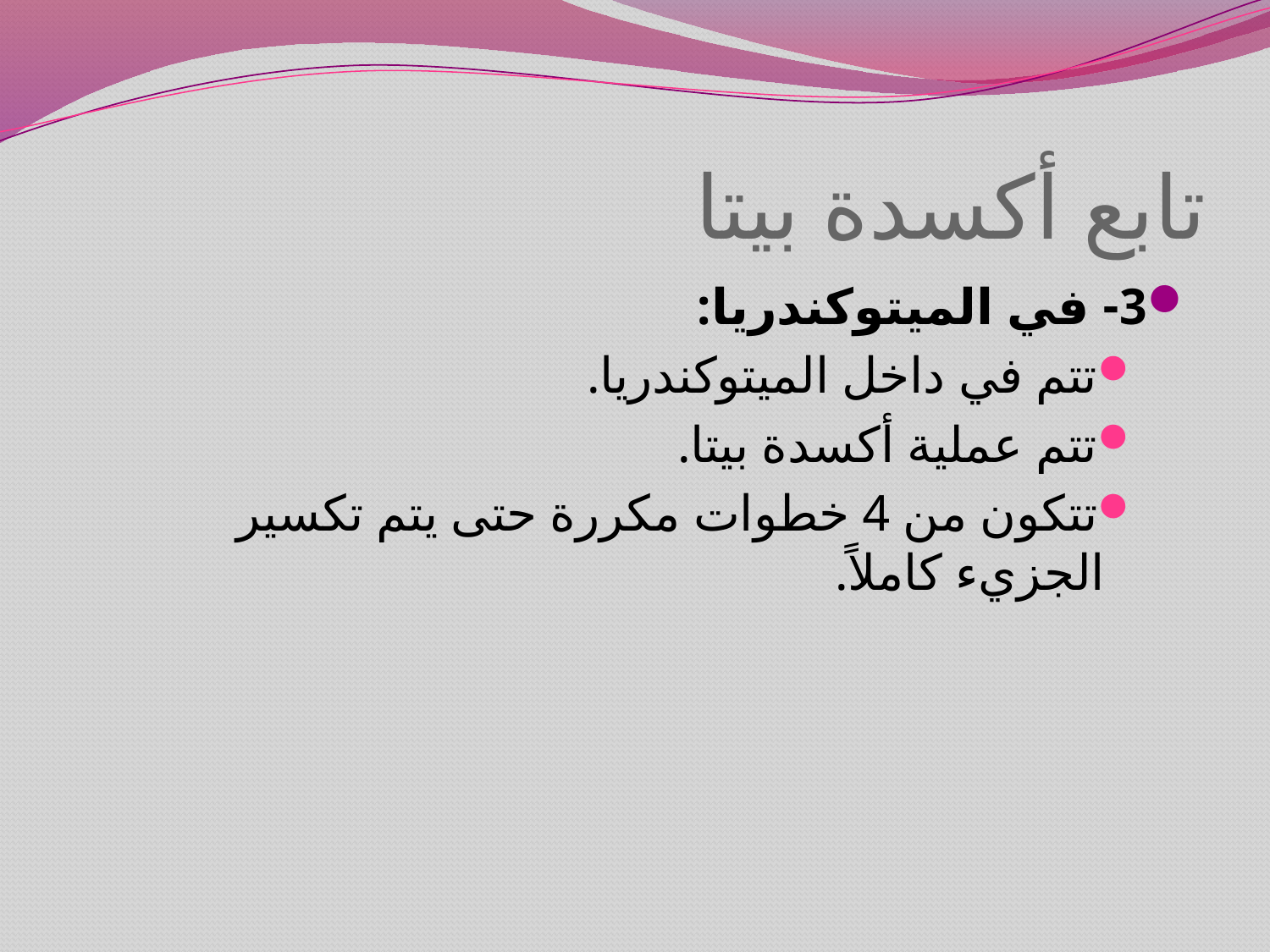

# تابع أكسدة بيتا
3- في الميتوكندريا:
تتم في داخل الميتوكندريا.
تتم عملية أكسدة بيتا.
تتكون من 4 خطوات مكررة حتى يتم تكسير الجزيء كاملاً.